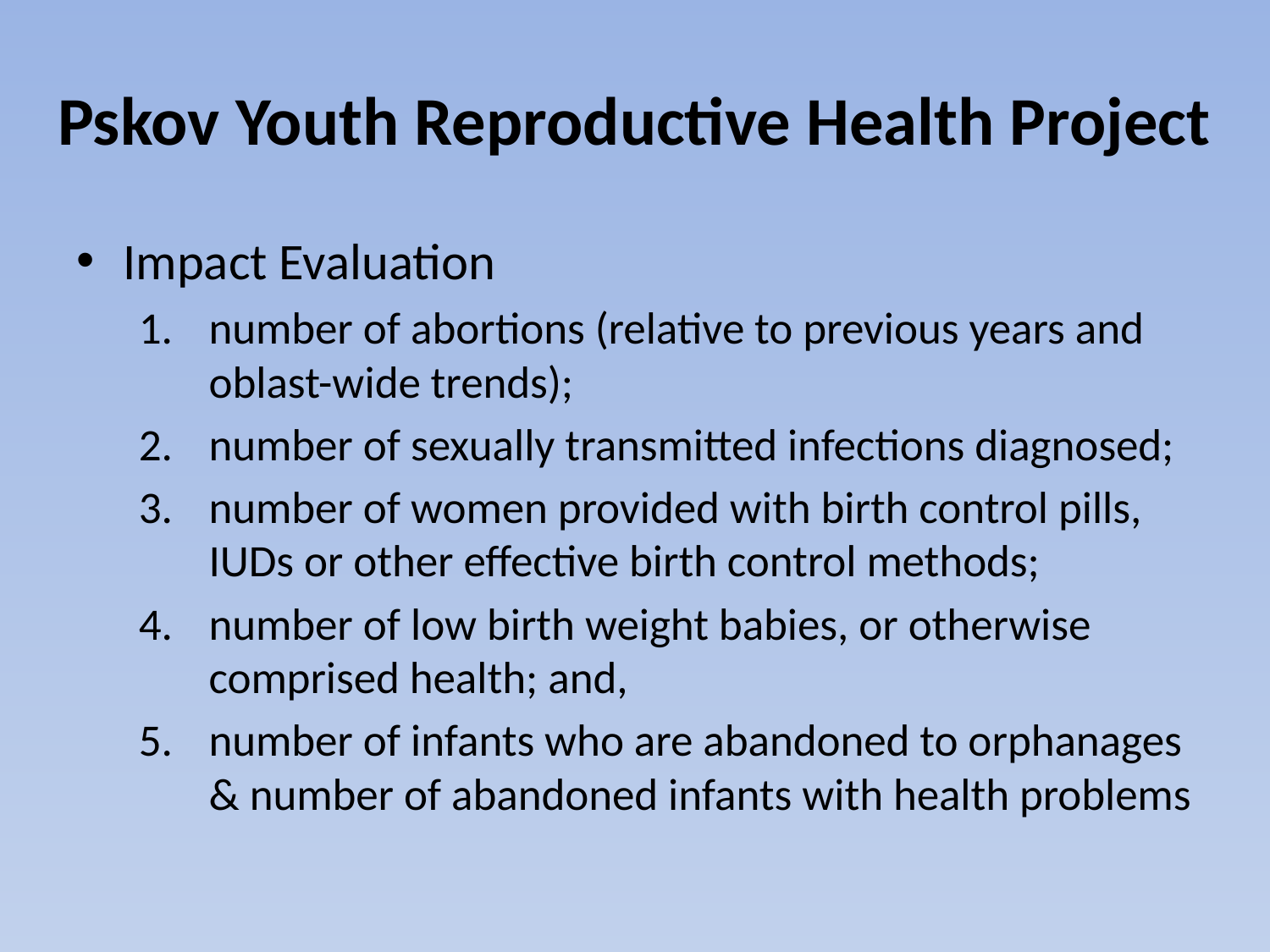

# Pskov Youth Reproductive Health Project
Impact Evaluation
number of abortions (relative to previous years and oblast-wide trends);
number of sexually transmitted infections diagnosed;
number of women provided with birth control pills, IUDs or other effective birth control methods;
number of low birth weight babies, or otherwise comprised health; and,
number of infants who are abandoned to orphanages & number of abandoned infants with health problems